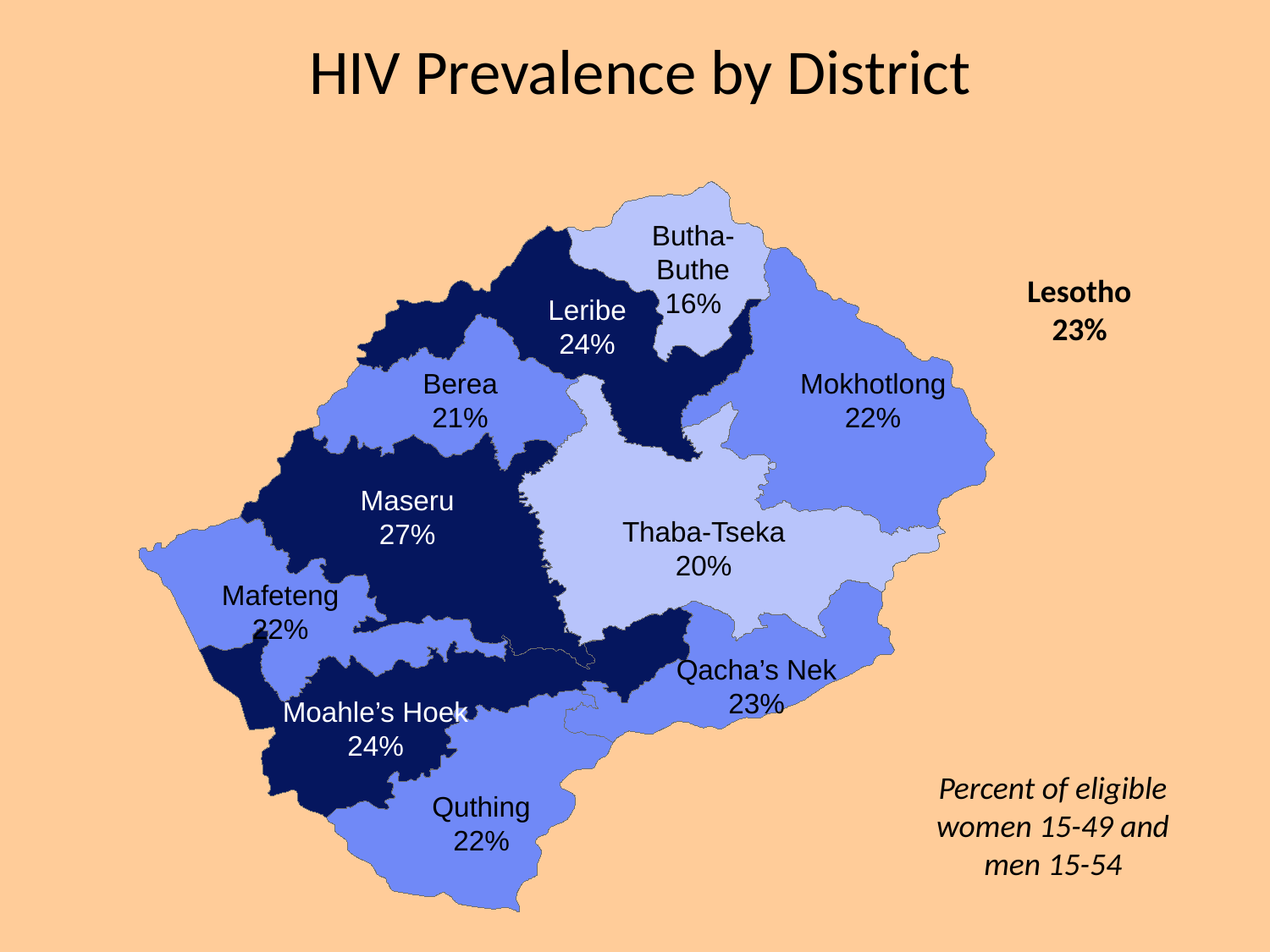

HIV Prevalence by District

Butha-Buthe
16%

Lesotho
23%
Leribe
24%

Berea
21%
Mokhotlong
22%

Maseru
27%
Thaba-Tseka
20%

Mafeteng
22%

Qacha’s Nek
23%
Moahle’s Hoek
24%

Percent of eligible women 15-49 and men 15-54
Quthing
22%